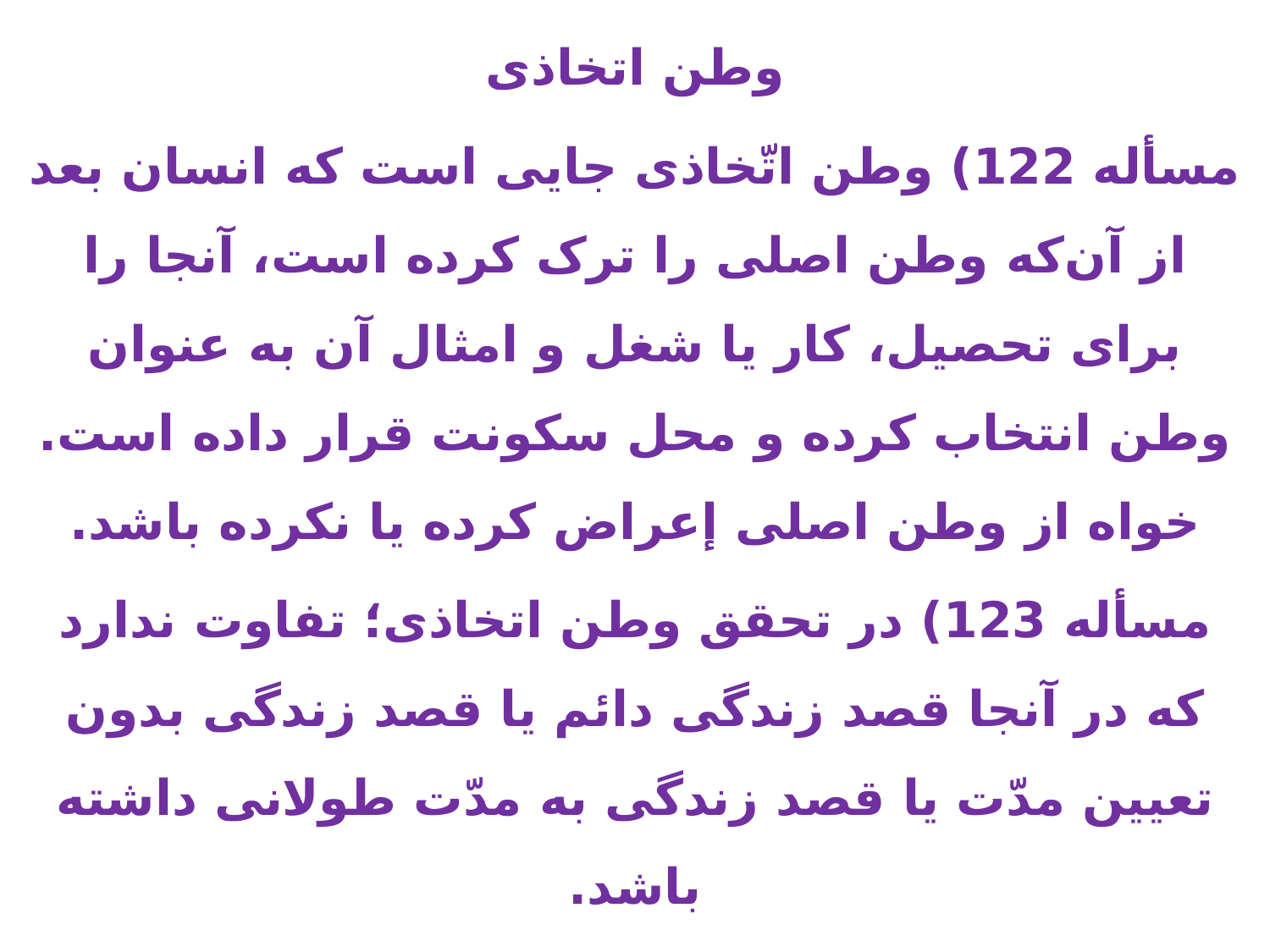

وطن اتخاذی
مسأله 122) وطن اتّخاذی جایی است که انسان بعد از آن‌که وطن اصلی را ترک کرده است، آنجا را برای تحصیل، کار یا شغل و امثال آن به عنوان وطن انتخاب کرده و محل سکونت قرار داده است. خواه از وطن اصلی إعراض کرده یا نکرده باشد.
مسأله 123) در تحقق وطن اتخاذی؛ تفاوت ندارد که در آنجا قصد زندگی دائم یا قصد زندگی بدون تعیین مدّت یا قصد زندگی به مدّت طولانی داشته باشد.
مسأله 124) اگر قصد دارد در جایی حدود ده سال بماند، بعید نیست عرفاً در صدق وطنیت کافی باشد.